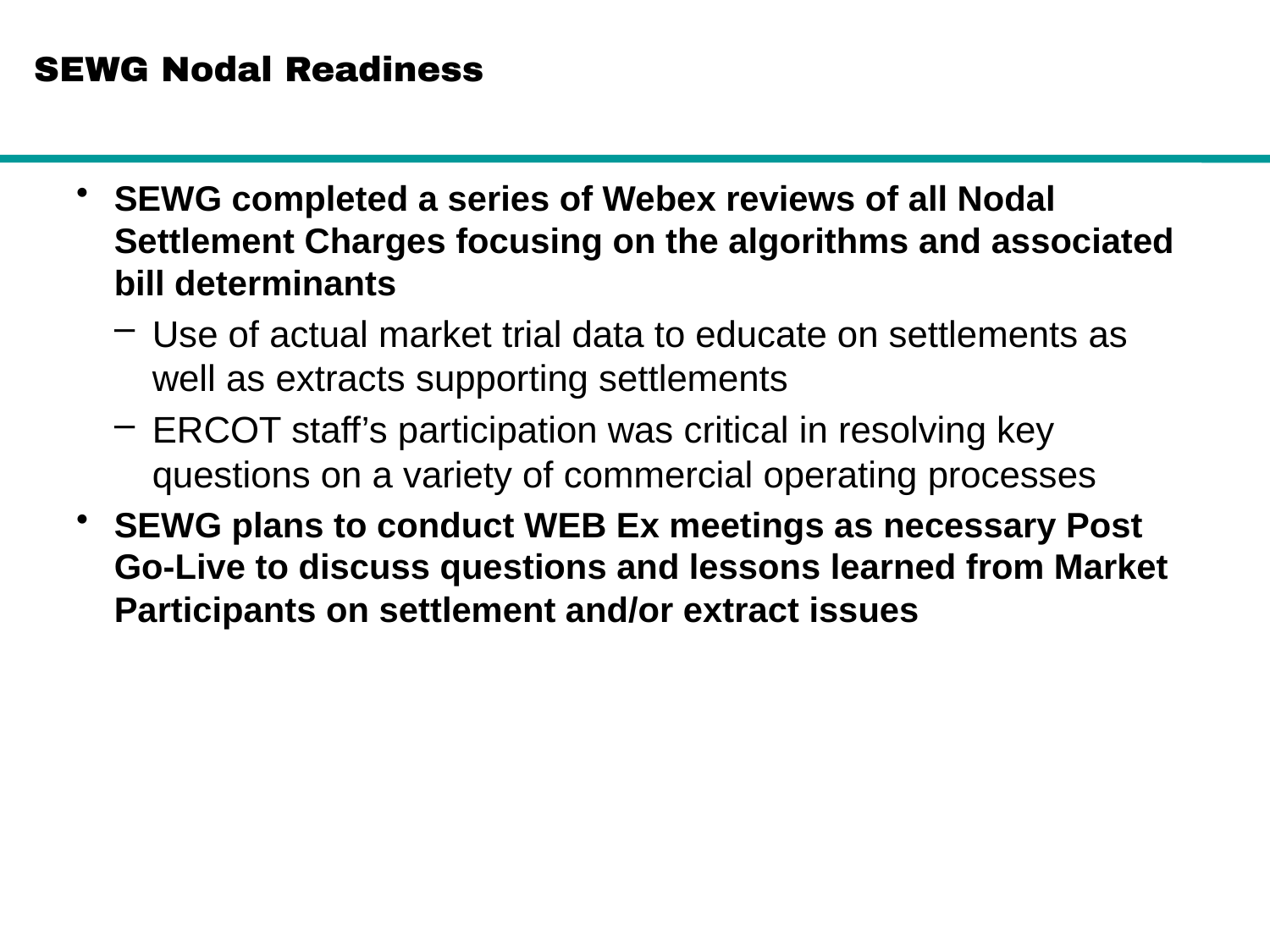

SEWG Nodal Readiness
SEWG completed a series of Webex reviews of all Nodal Settlement Charges focusing on the algorithms and associated bill determinants
Use of actual market trial data to educate on settlements as well as extracts supporting settlements
ERCOT staff’s participation was critical in resolving key questions on a variety of commercial operating processes
SEWG plans to conduct WEB Ex meetings as necessary Post Go-Live to discuss questions and lessons learned from Market Participants on settlement and/or extract issues